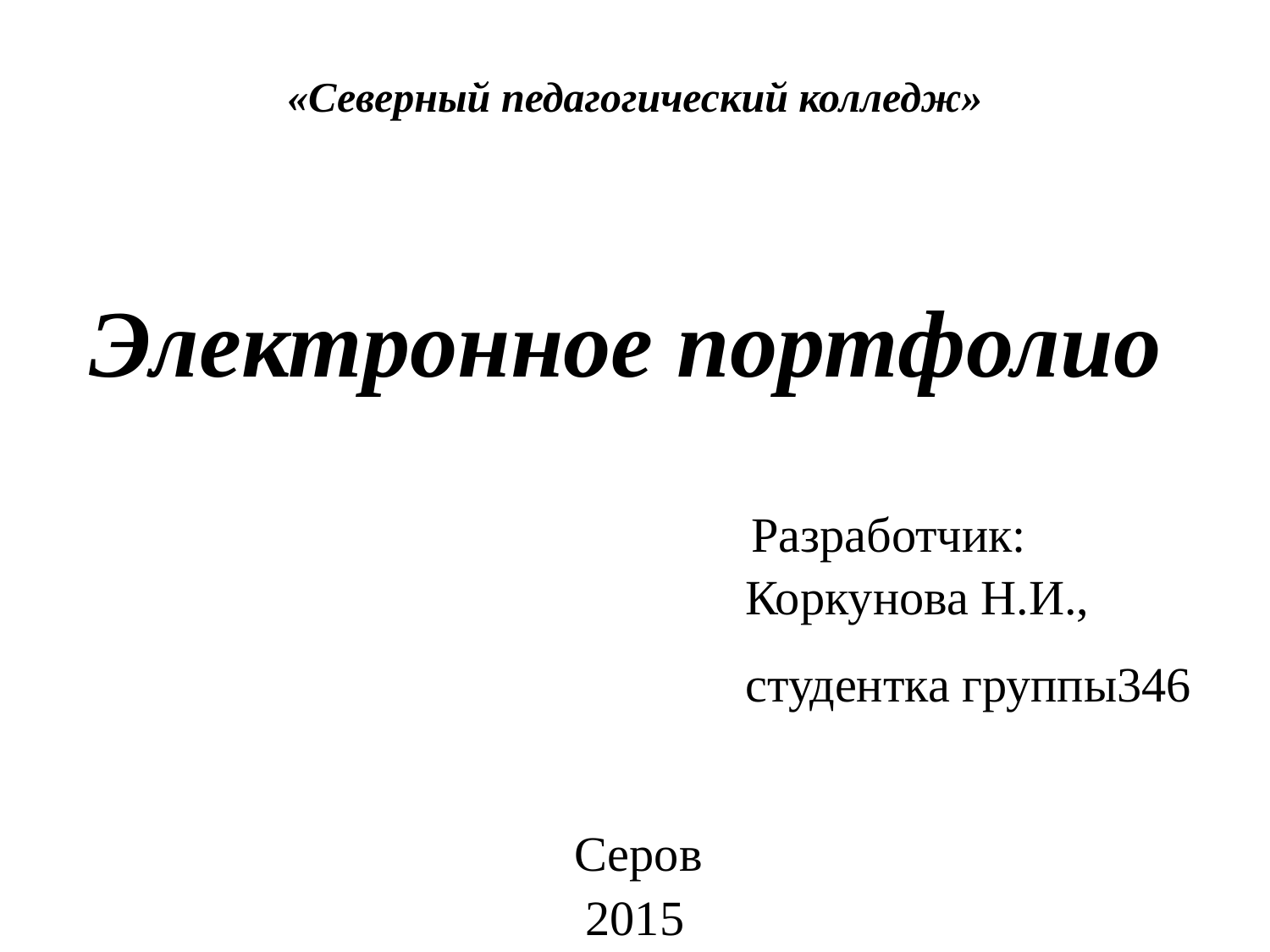

# «Северный педагогический колледж» Электронное портфолио  Разработчик: Коркунова Н.И., студентка группы346      Серов 2015